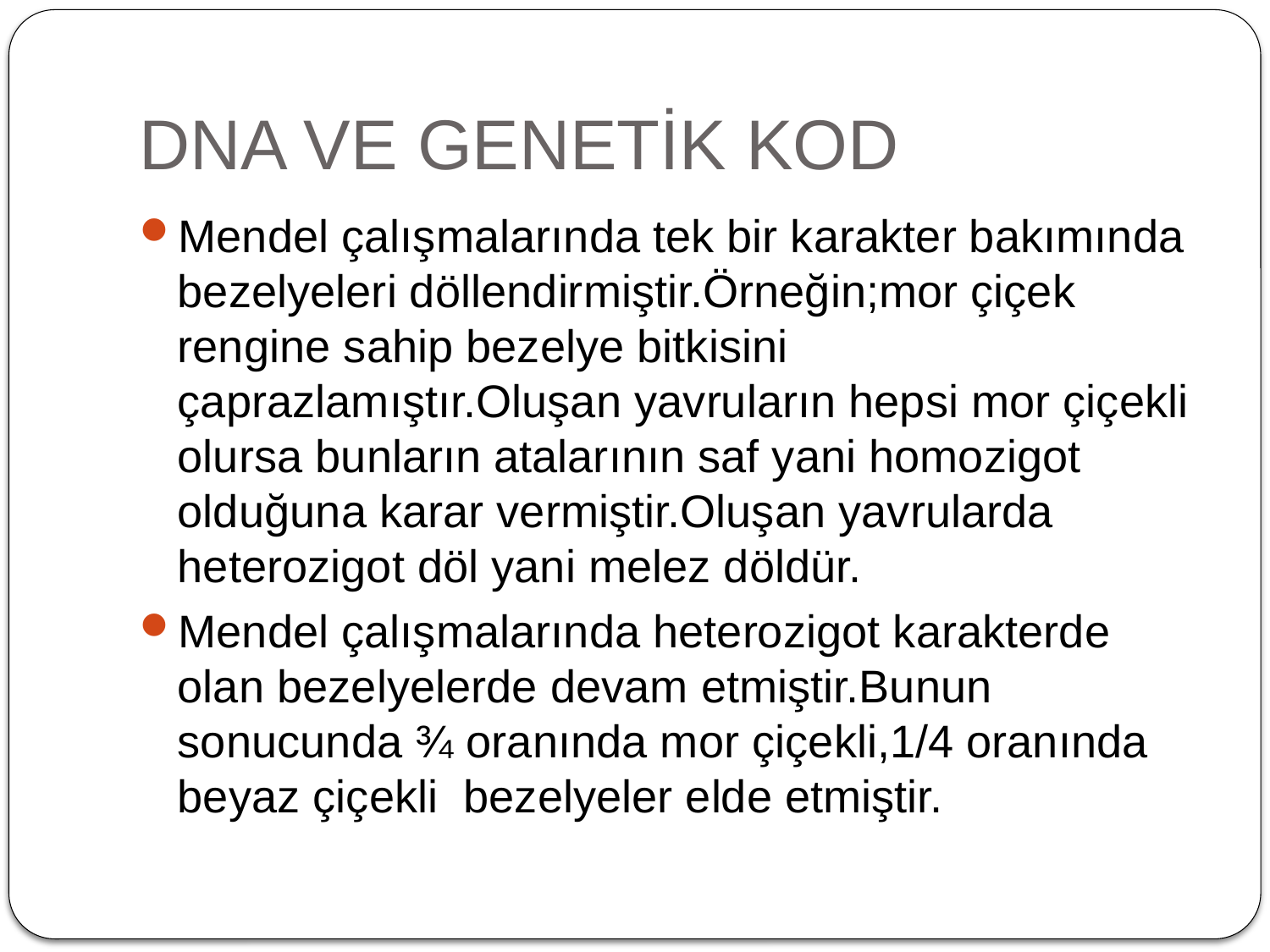

# DNA VE GENETİK KOD
Mendel çalışmalarında tek bir karakter bakımında bezelyeleri döllendirmiştir.Örneğin;mor çiçek rengine sahip bezelye bitkisini çaprazlamıştır.Oluşan yavruların hepsi mor çiçekli olursa bunların atalarının saf yani homozigot olduğuna karar vermiştir.Oluşan yavrularda heterozigot döl yani melez döldür.
Mendel çalışmalarında heterozigot karakterde olan bezelyelerde devam etmiştir.Bunun sonucunda ¾ oranında mor çiçekli,1/4 oranında beyaz çiçekli  bezelyeler elde etmiştir.